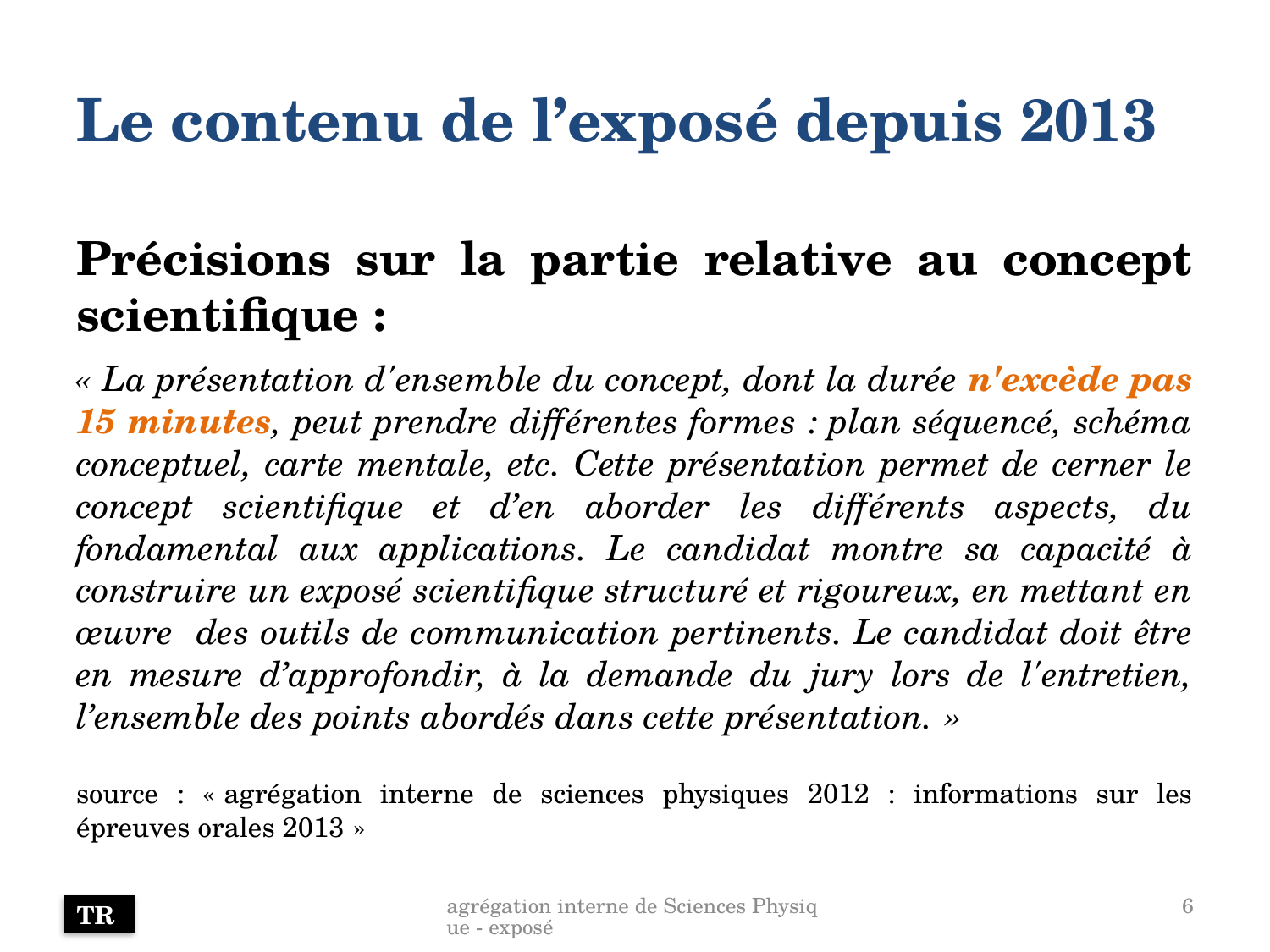

# Le contenu de l’exposé depuis 2013
Précisions sur la partie relative au concept scientifique :
« La présentation d'ensemble du concept, dont la durée n'excède pas 15 minutes, peut prendre différentes formes : plan séquencé, schéma conceptuel, carte mentale, etc. Cette présentation permet de cerner le concept scientifique et d’en aborder les différents aspects, du fondamental aux applications. Le candidat montre sa capacité à construire un exposé scientifique structuré et rigoureux, en mettant en œuvre  des outils de communication pertinents. Le candidat doit être en mesure d’approfondir, à la demande du jury lors de l'entretien, l’ensemble des points abordés dans cette présentation. »

source : « agrégation interne de sciences physiques 2012 : informations sur les épreuves orales 2013 »
agrégation interne de Sciences Physique - exposé
6
TR